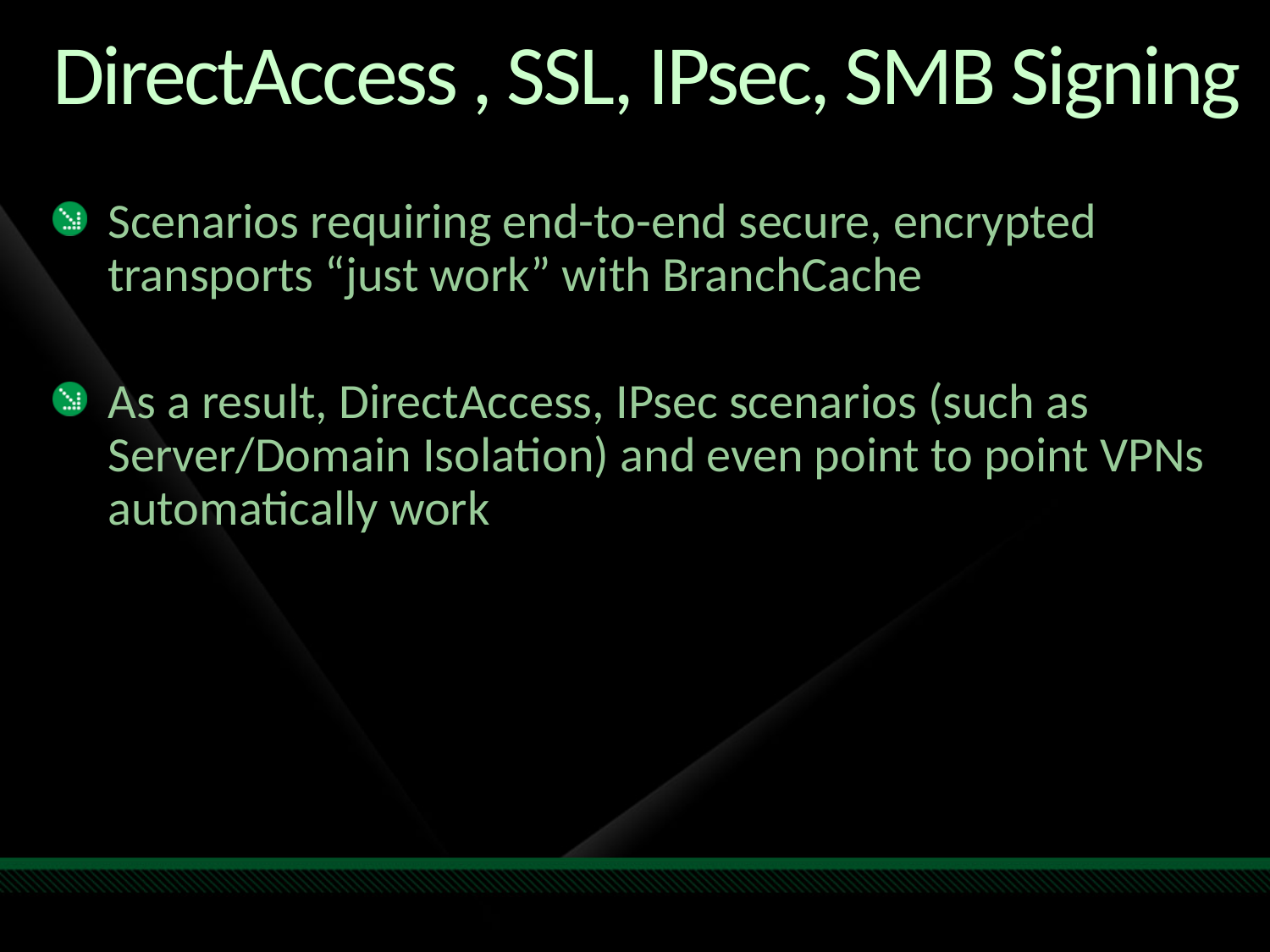

# DirectAccess , SSL, IPsec, SMB Signing
Scenarios requiring end-to-end secure, encrypted transports “just work” with BranchCache

As a result, DirectAccess, IPsec scenarios (such as Server/Domain Isolation) and even point to point VPNs automatically work